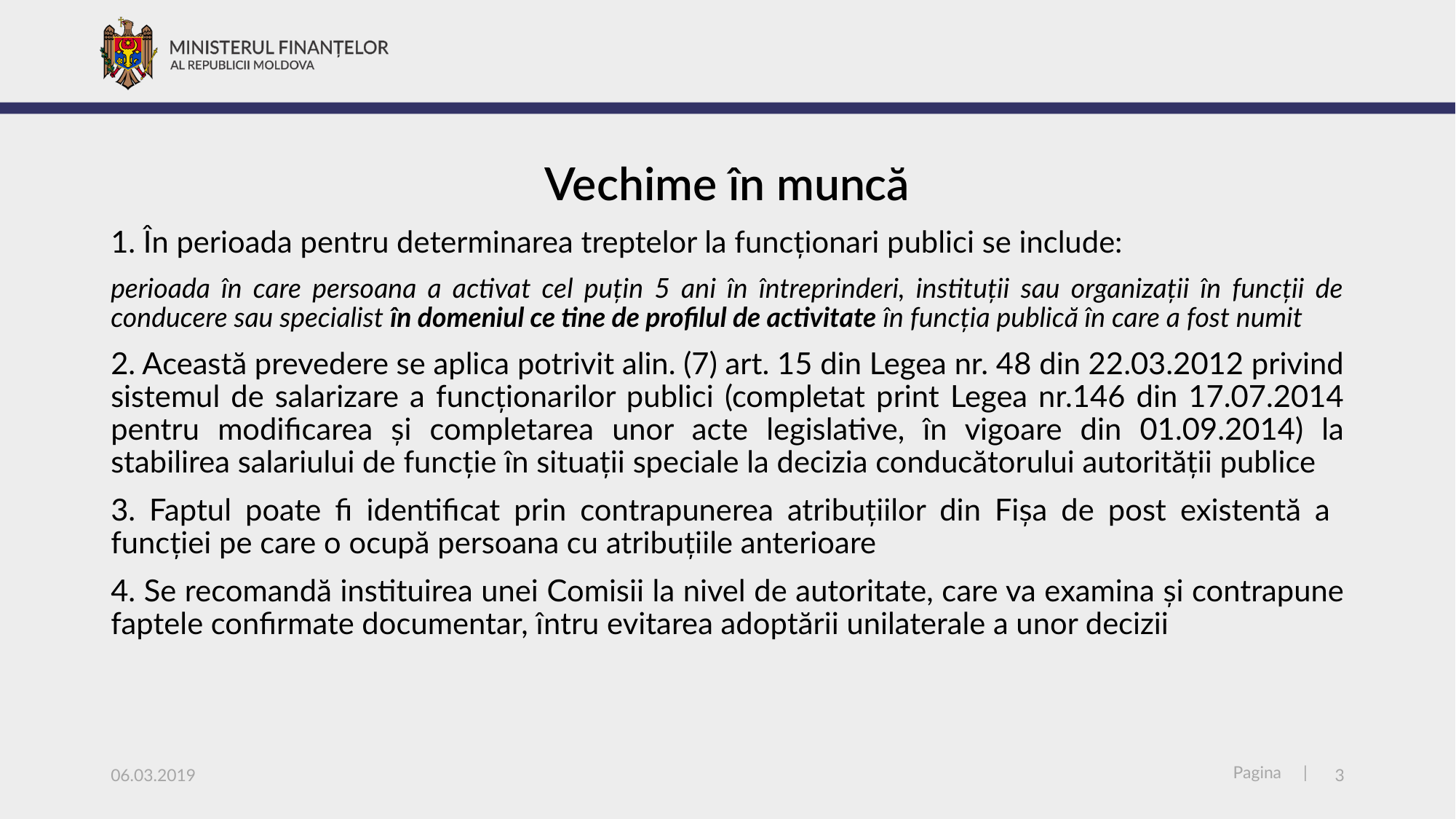

# Vechime în muncă
1. În perioada pentru determinarea treptelor la funcționari publici se include:
perioada în care persoana a activat cel puțin 5 ani în întreprinderi, instituții sau organizații în funcții de conducere sau specialist în domeniul ce tine de profilul de activitate în funcția publică în care a fost numit
2. Această prevedere se aplica potrivit alin. (7) art. 15 din Legea nr. 48 din 22.03.2012 privind sistemul de salarizare a funcționarilor publici (completat print Legea nr.146 din 17.07.2014 pentru modificarea și completarea unor acte legislative, în vigoare din 01.09.2014) la stabilirea salariului de funcție în situații speciale la decizia conducătorului autorității publice
3. Faptul poate fi identificat prin contrapunerea atribuțiilor din Fișa de post existentă a  funcției pe care o ocupă persoana cu atribuțiile anterioare
4. Se recomandă instituirea unei Comisii la nivel de autoritate, care va examina și contrapune faptele confirmate documentar, întru evitarea adoptării unilaterale a unor decizii

06.03.2019
3